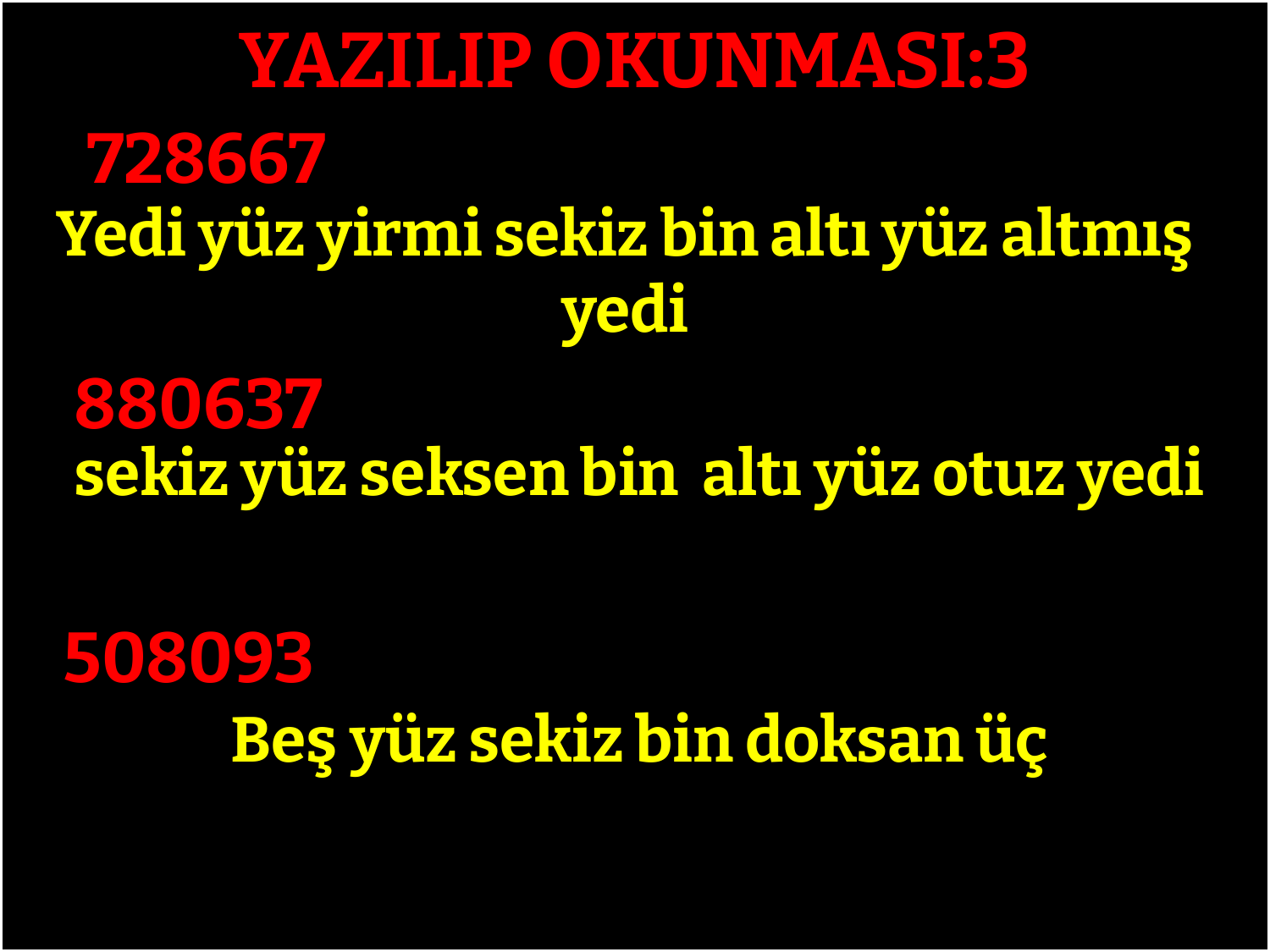

YAZILIP OKUNMASI:3
728667
Yedi yüz yirmi sekiz bin altı yüz altmış yedi
#
880637
  sekiz yüz seksen bin  altı yüz otuz yedi
508093
  Beş yüz sekiz bin doksan üç